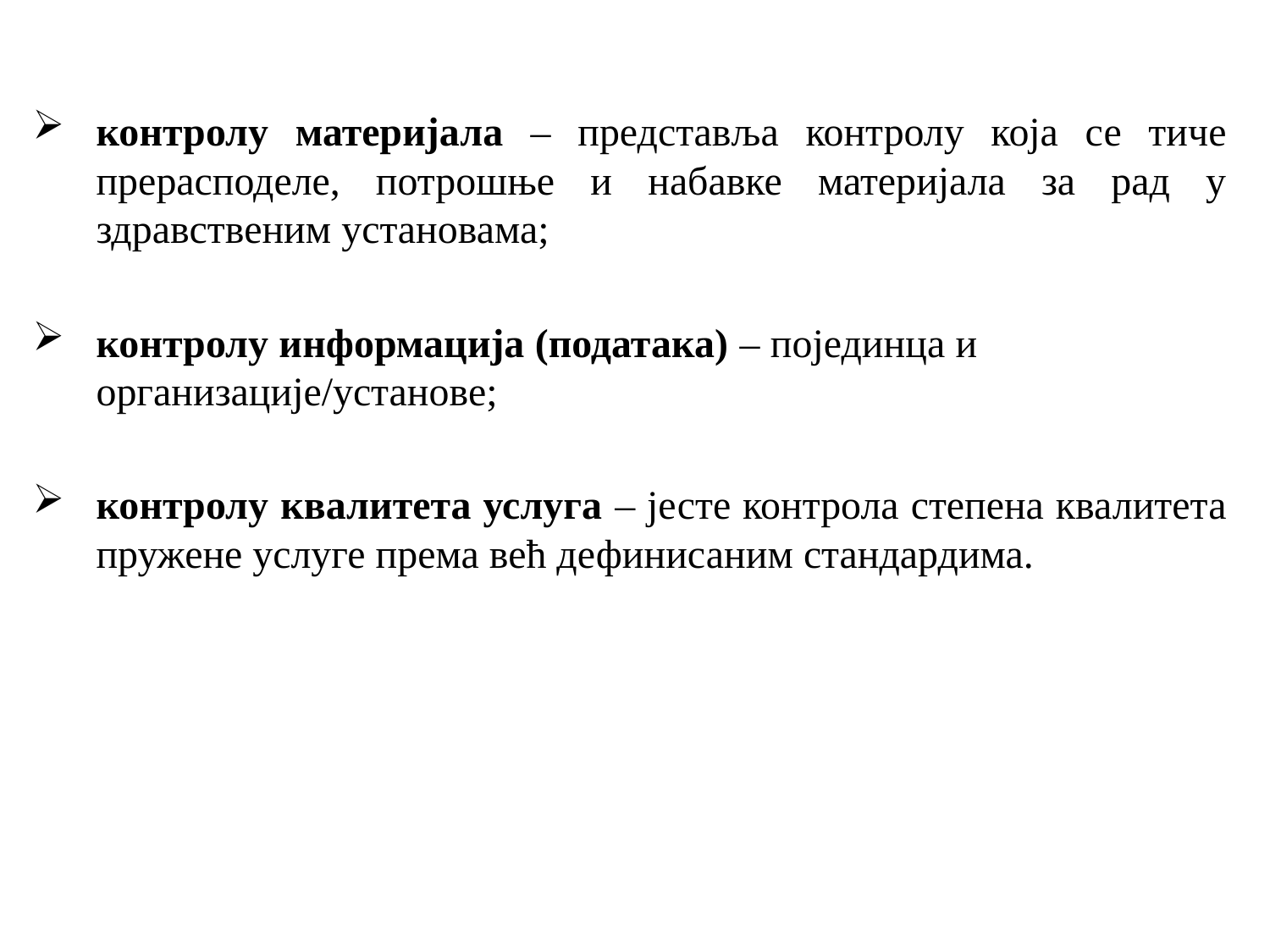

контролу материјала – представља контролу која се тиче прерасподеле, потрошње и набавке материјала за рад у здравственим установама;

контролу информација (података) – појединца и                         организације/установе;

контролу квалитета услуга – јесте контрола степена квалитета пружене услуге према већ дефинисаним стандардима.